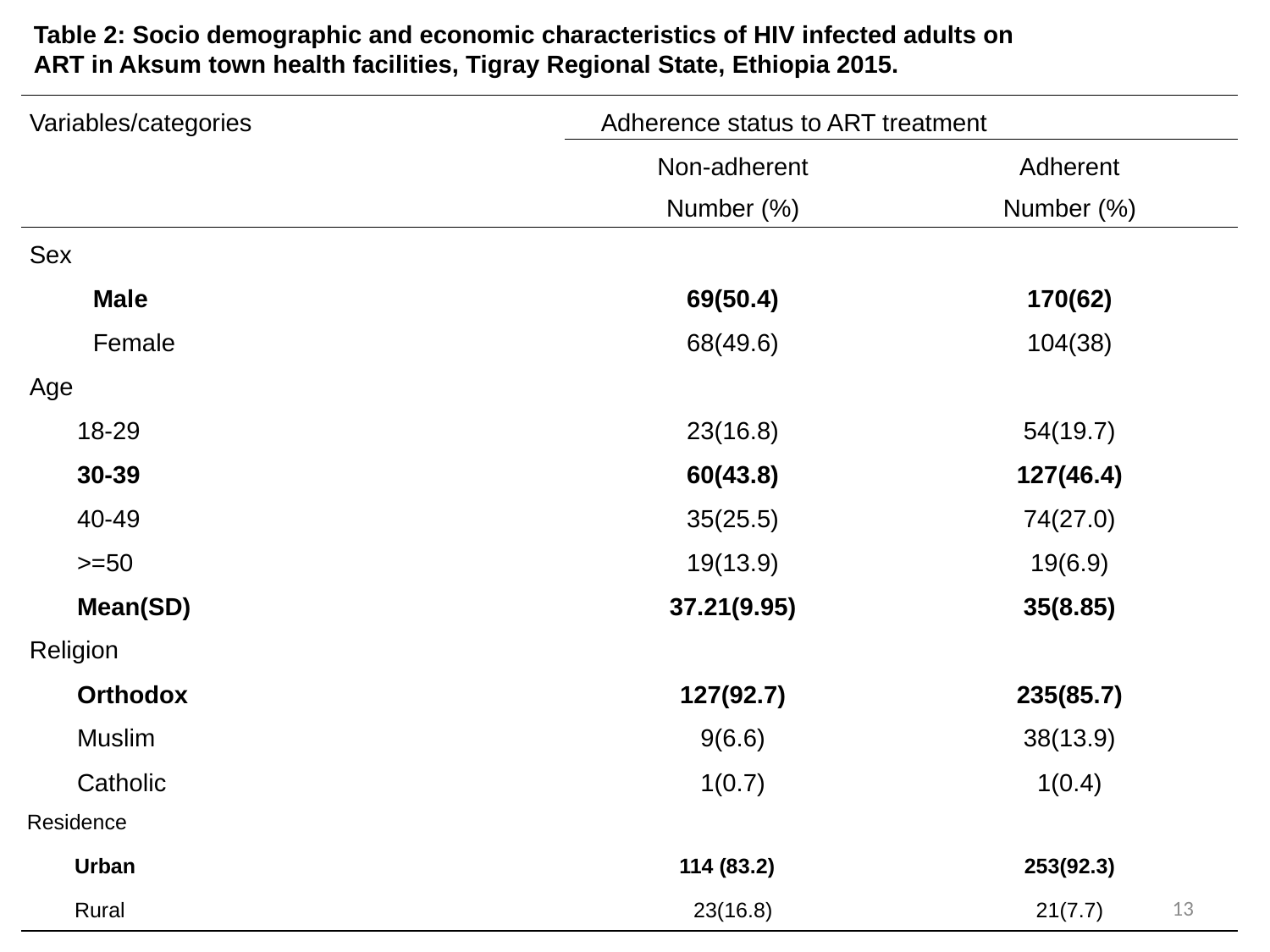

# Table 2: Socio demographic and economic characteristics of HIV infected adults on ART in Aksum town health facilities, Tigray Regional State, Ethiopia 2015.
| Variables/categories | Adherence status to ART treatment |  |
| --- | --- | --- |
|  | Non-adherent Number (%) | Adherent Number (%) |
| Sex |  |  |
| Male | 69(50.4) | 170(62) |
| Female | 68(49.6) | 104(38) |
| Age |  |  |
| 18-29 | 23(16.8) | 54(19.7) |
| 30-39 | 60(43.8) | 127(46.4) |
| 40-49 | 35(25.5) | 74(27.0) |
| >=50 | 19(13.9) | 19(6.9) |
| Mean(SD) | 37.21(9.95) | 35(8.85) |
| Religion |  |  |
| Orthodox | 127(92.7) | 235(85.7) |
| Muslim | 9(6.6) | 38(13.9) |
| Catholic | 1(0.7) | 1(0.4) |
| Residence |  |  |
| Urban | 114 (83.2) | 253(92.3) |
| Rural | 23(16.8) | 21(7.7) |
13